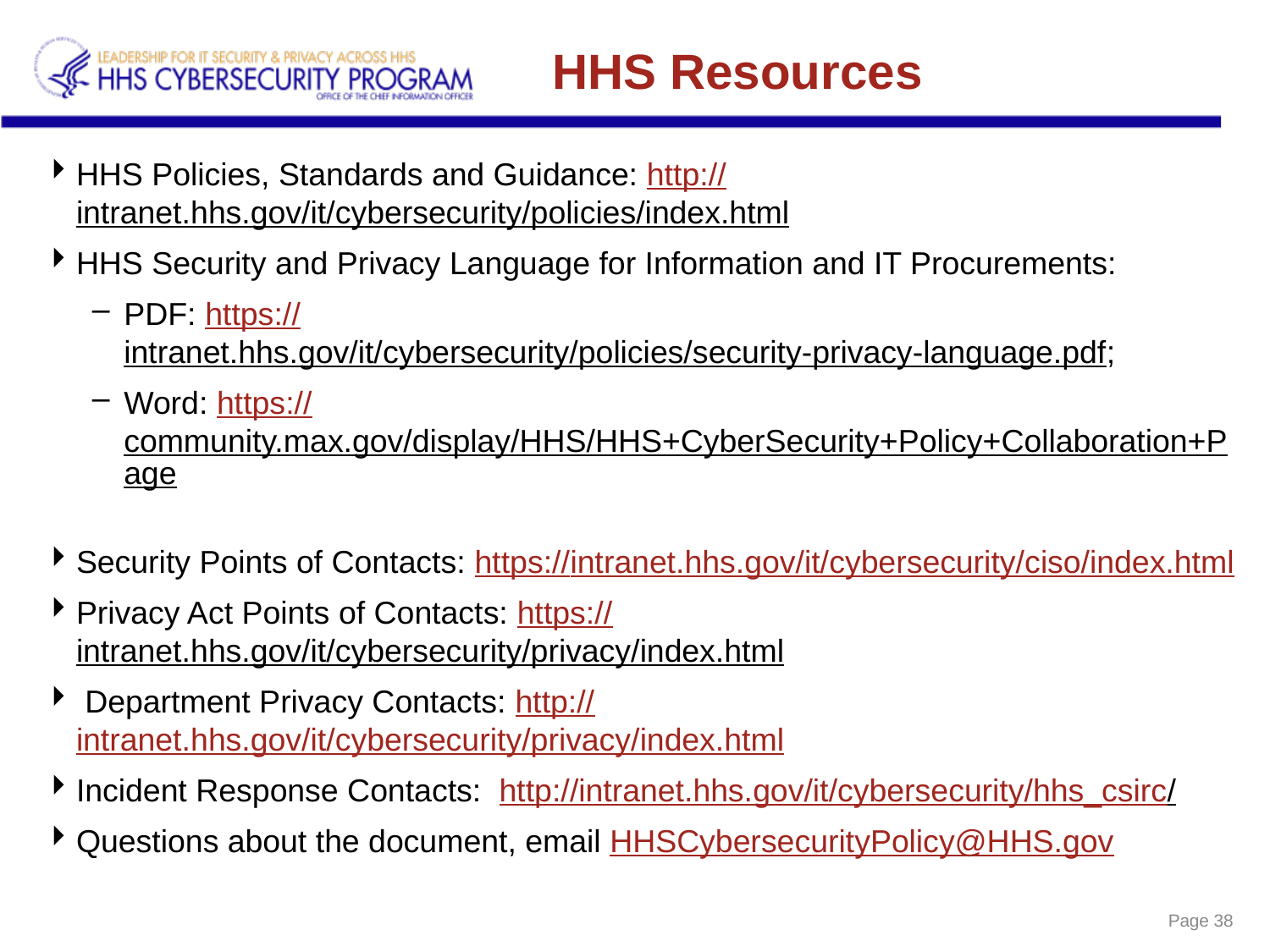

# HHS Resources
HHS Policies, Standards and Guidance: http://intranet.hhs.gov/it/cybersecurity/policies/index.html
HHS Security and Privacy Language for Information and IT Procurements:
PDF: https://intranet.hhs.gov/it/cybersecurity/policies/security-privacy-language.pdf;
Word: https://community.max.gov/display/HHS/HHS+CyberSecurity+Policy+Collaboration+Page
Security Points of Contacts: https://intranet.hhs.gov/it/cybersecurity/ciso/index.html
Privacy Act Points of Contacts: https://intranet.hhs.gov/it/cybersecurity/privacy/index.html
 Department Privacy Contacts: http://intranet.hhs.gov/it/cybersecurity/privacy/index.html
Incident Response Contacts:  http://intranet.hhs.gov/it/cybersecurity/hhs_csirc/
Questions about the document, email HHSCybersecurityPolicy@HHS.gov

Page 38